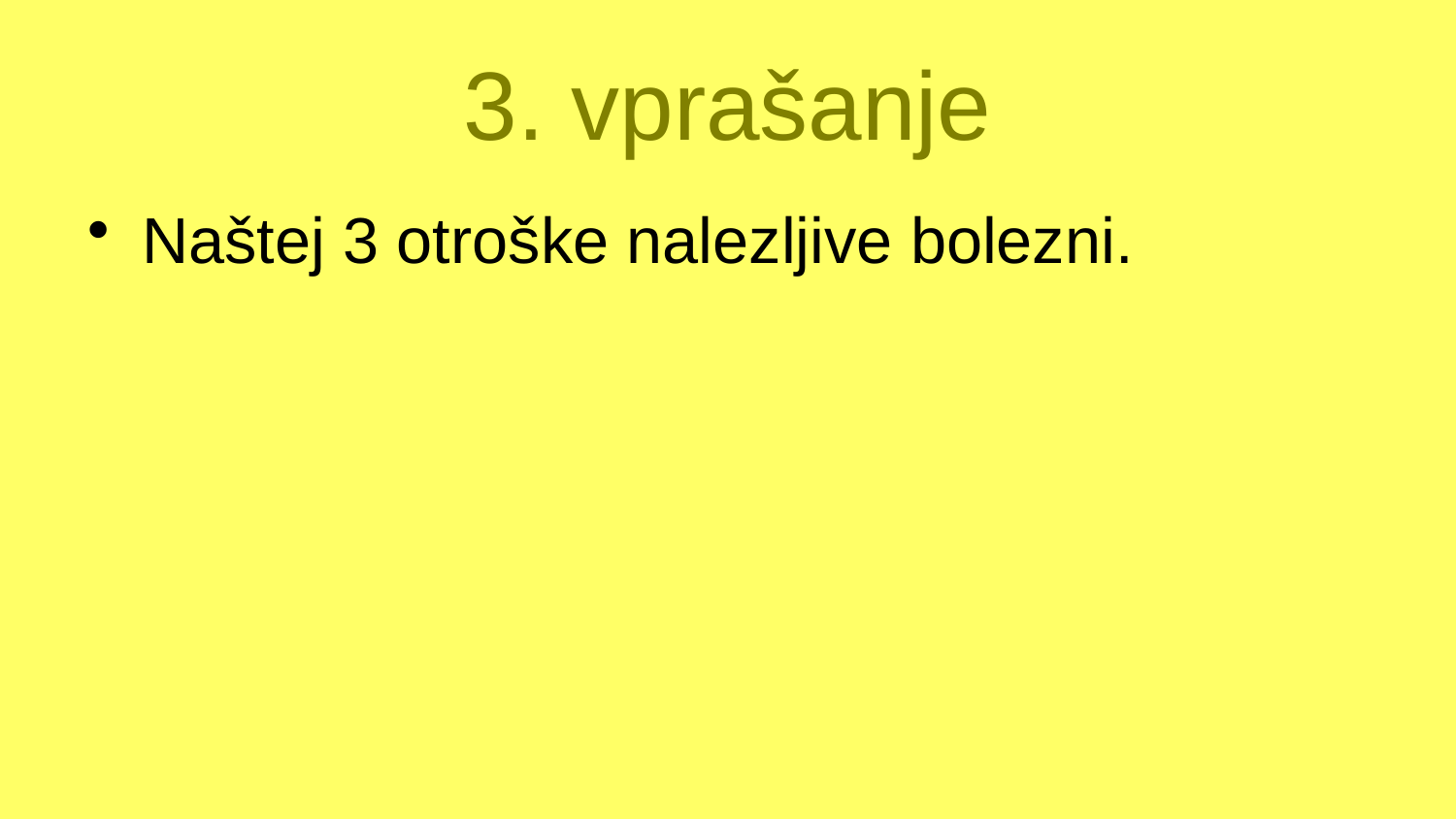

# 3. vprašanje
Naštej 3 otroške nalezljive bolezni.